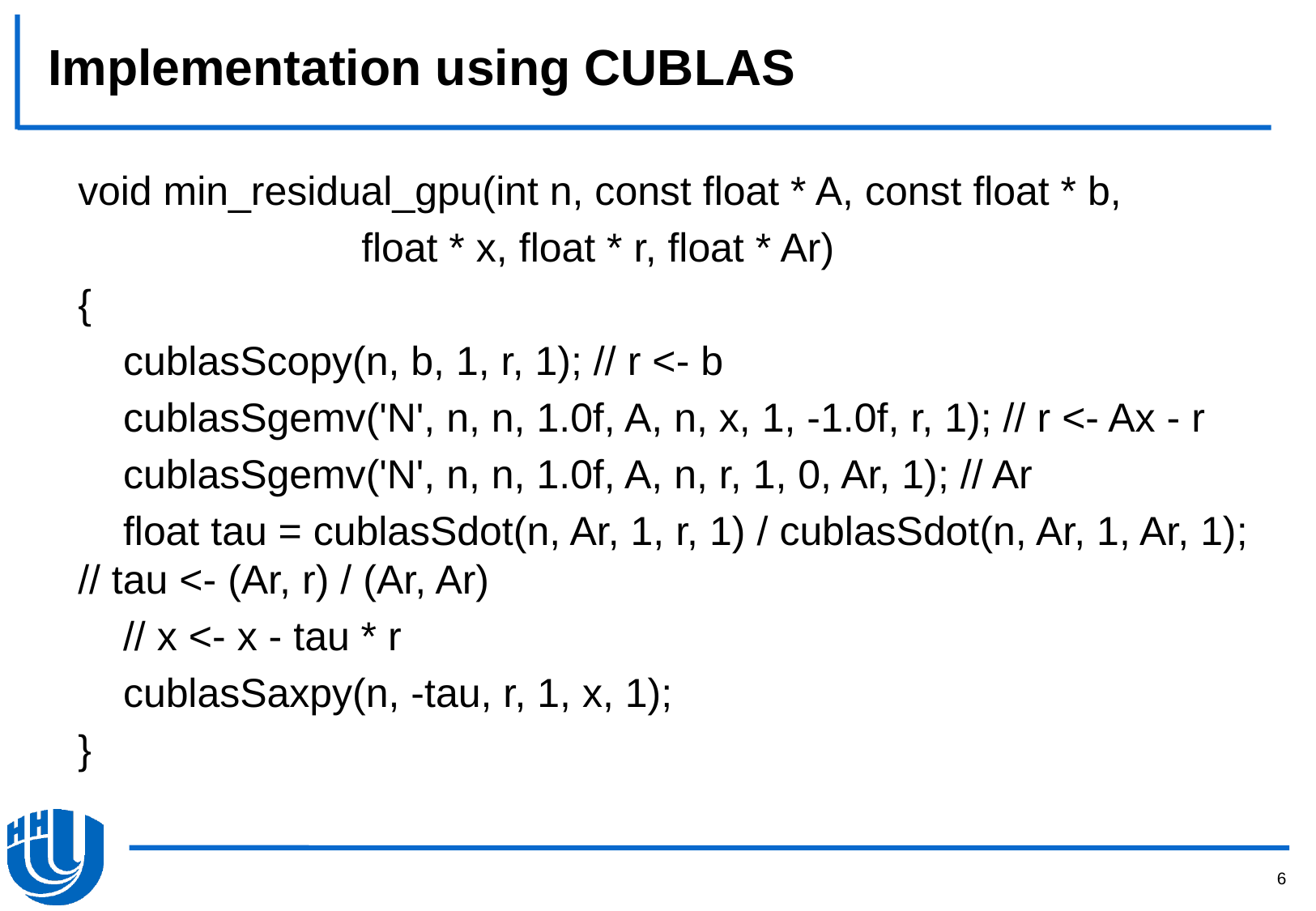

# Implementation using CUBLAS
void min_residual_gpu(int n, const float * A, const float * b,
                         float * x, float * r, float * Ar)
{
    cublasScopy(n, b, 1, r, 1); // r <- b
    cublasSgemv('N', n, n, 1.0f, A, n, x, 1, -1.0f, r, 1); // r <- Ax - r
    cublasSgemv('N', n, n, 1.0f, A, n, r, 1, 0, Ar, 1); // Ar
    float tau = cublasSdot(n, Ar, 1, r, 1) / cublasSdot(n, Ar, 1, Ar, 1); // tau <- (Ar, r) / (Ar, Ar)
    // x <- x - tau * r
    cublasSaxpy(n, -tau, r, 1, x, 1);
}
6